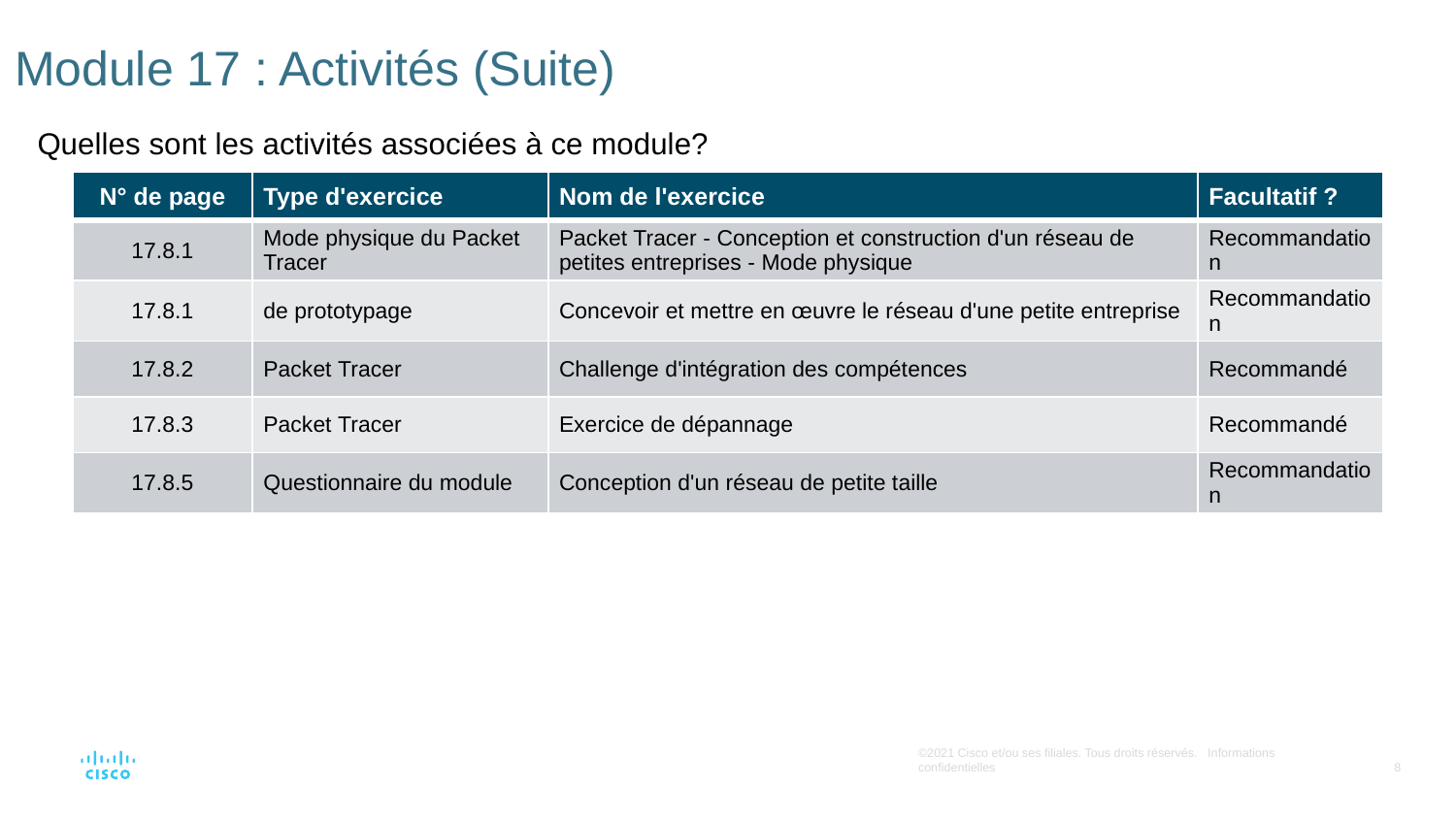

# Module 17 : Activités (Suite)
Quelles sont les activités associées à ce module?

| N° de page | Type d'exercice | Nom de l'exercice | Facultatif ? |
| --- | --- | --- | --- |
| 17.8.1 | Mode physique du Packet Tracer | Packet Tracer - Conception et construction d'un réseau de petites entreprises - Mode physique | Recommandation |
| 17.8.1 | de prototypage | Concevoir et mettre en œuvre le réseau d'une petite entreprise | Recommandation |
| 17.8.2 | Packet Tracer | Challenge d'intégration des compétences | Recommandé |
| 17.8.3 | Packet Tracer | Exercice de dépannage | Recommandé |
| 17.8.5 | Questionnaire du module | Conception d'un réseau de petite taille | Recommandation |